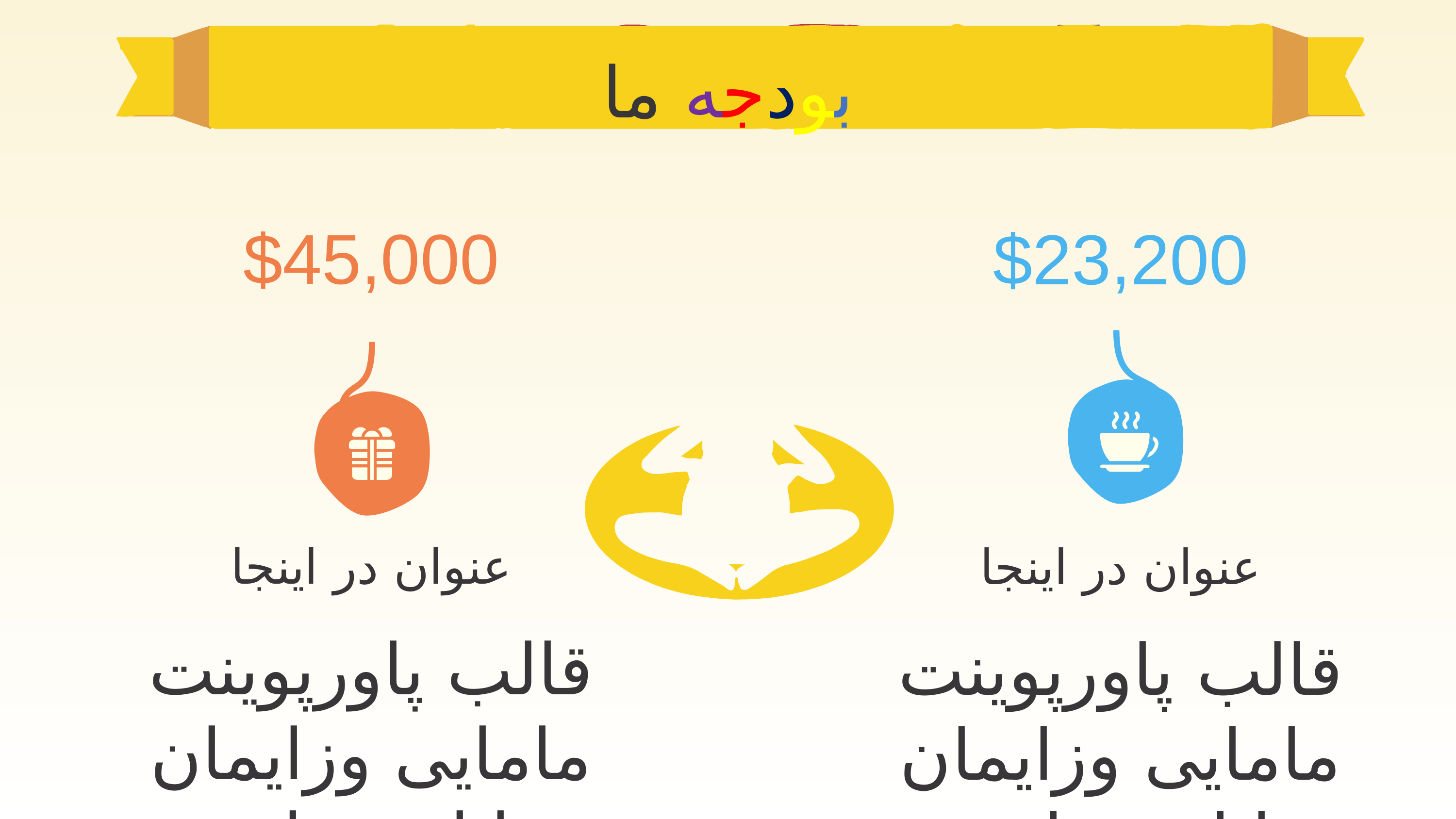

بودجه ما
$45,000
# $23,200

عنوان در اینجا
عنوان در اینجا
قالب پاورپوینت مامایی وزایمان قابل ویرایش
می باشد
قالب پاورپوینت مامایی وزایمان قابل ویرایش
 می باشد